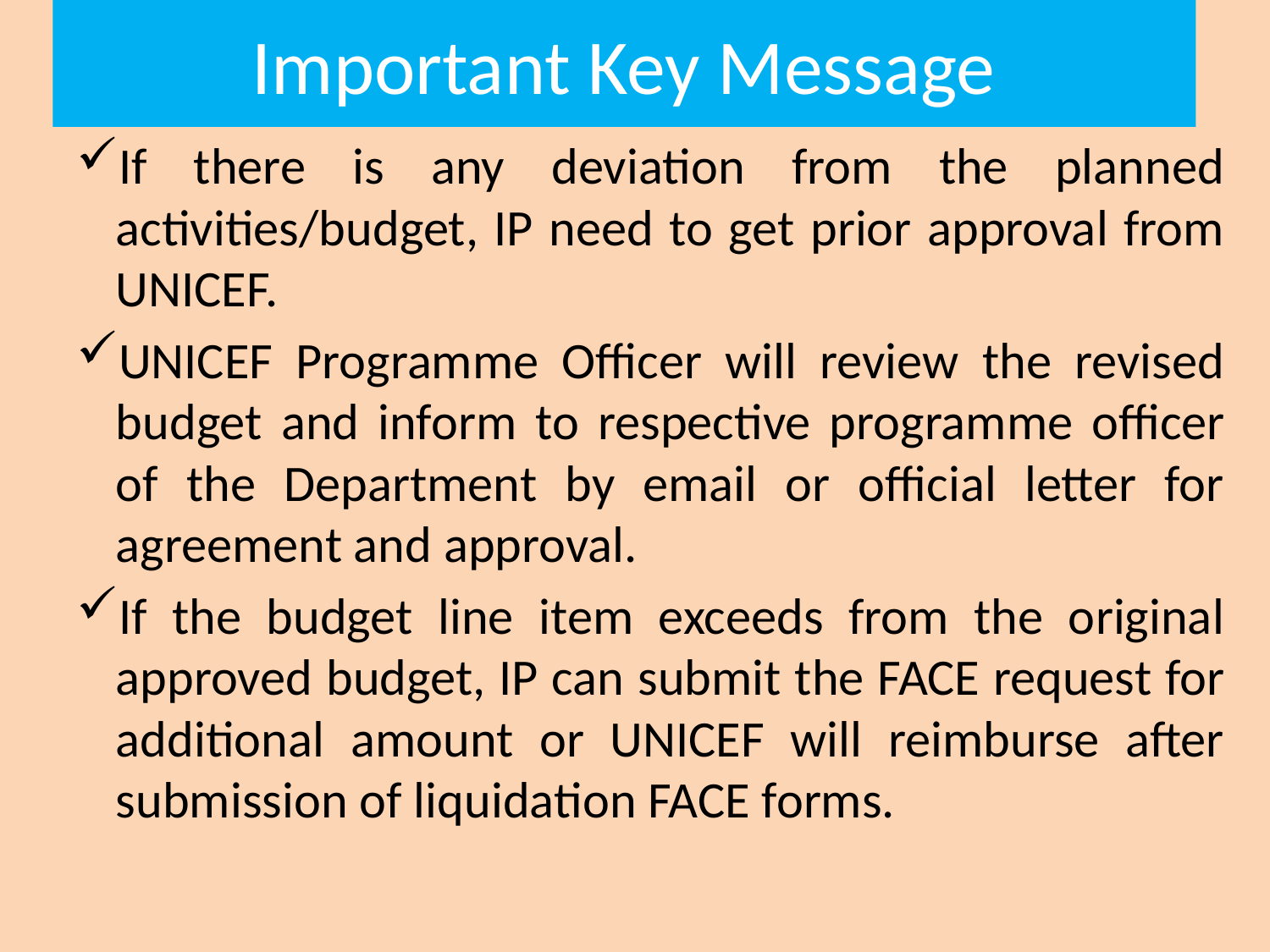

# Important Key Message
If there is any deviation from the planned activities/budget, IP need to get prior approval from UNICEF.
UNICEF Programme Officer will review the revised budget and inform to respective programme officer of the Department by email or official letter for agreement and approval.
If the budget line item exceeds from the original approved budget, IP can submit the FACE request for additional amount or UNICEF will reimburse after submission of liquidation FACE forms.